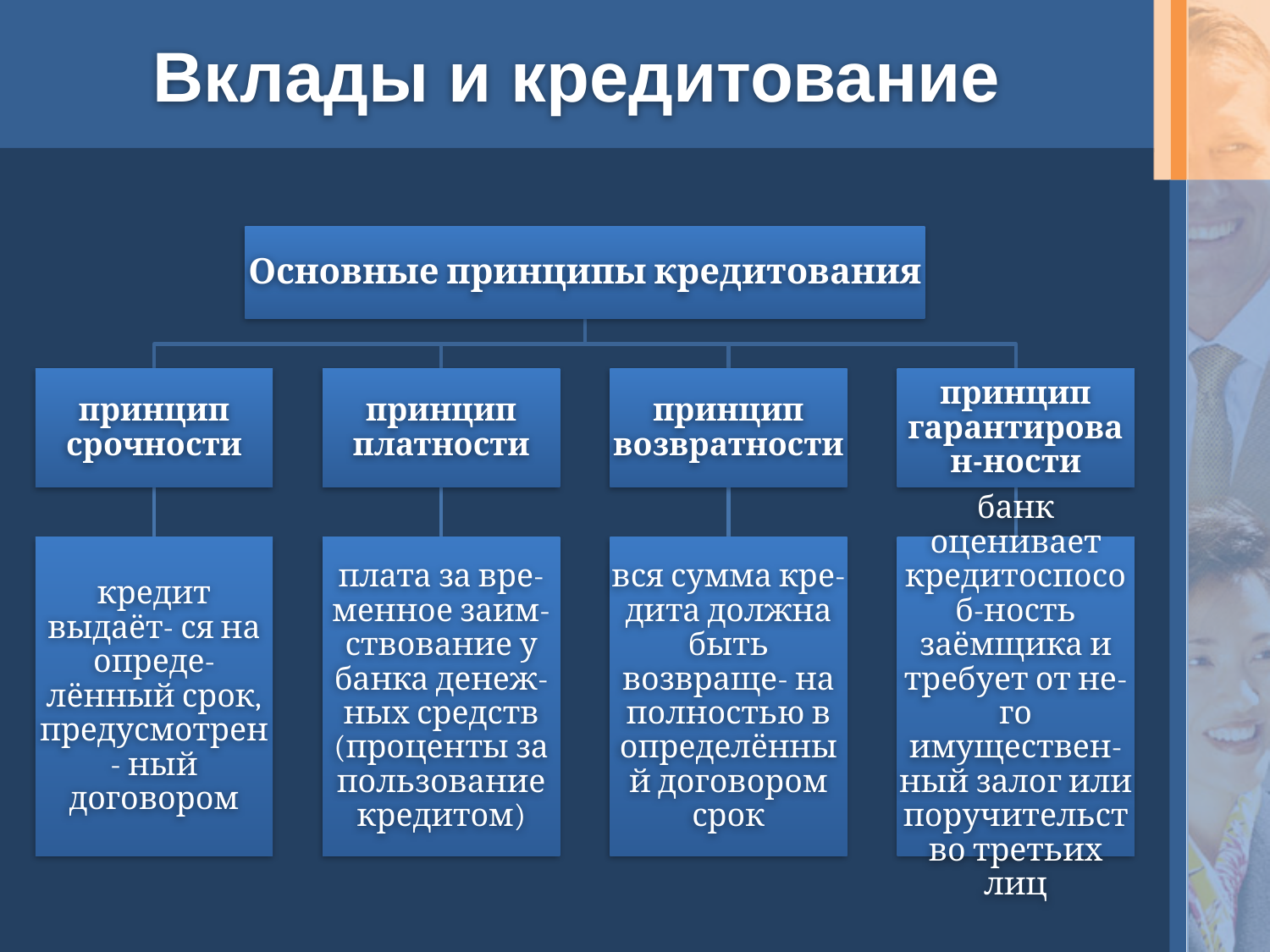

# Вклады и кредитование

Основные принципы кредитования

принцип срочности

принцип платности

принцип возвратности

принцип гарантирован-ности

кредит выдаёт- ся на опреде- лённый срок, предусмотрен- ный договором

плата за вре- менное заим- ствование у банка денеж- ных средств (проценты за пользование кредитом)

вся сумма кре- дита должна быть возвраще- на полностью в определённый договором срок

банк оценивает кредитоспособ-ность заёмщика и требует от не- го имуществен- ный залог или поручительство третьих лиц